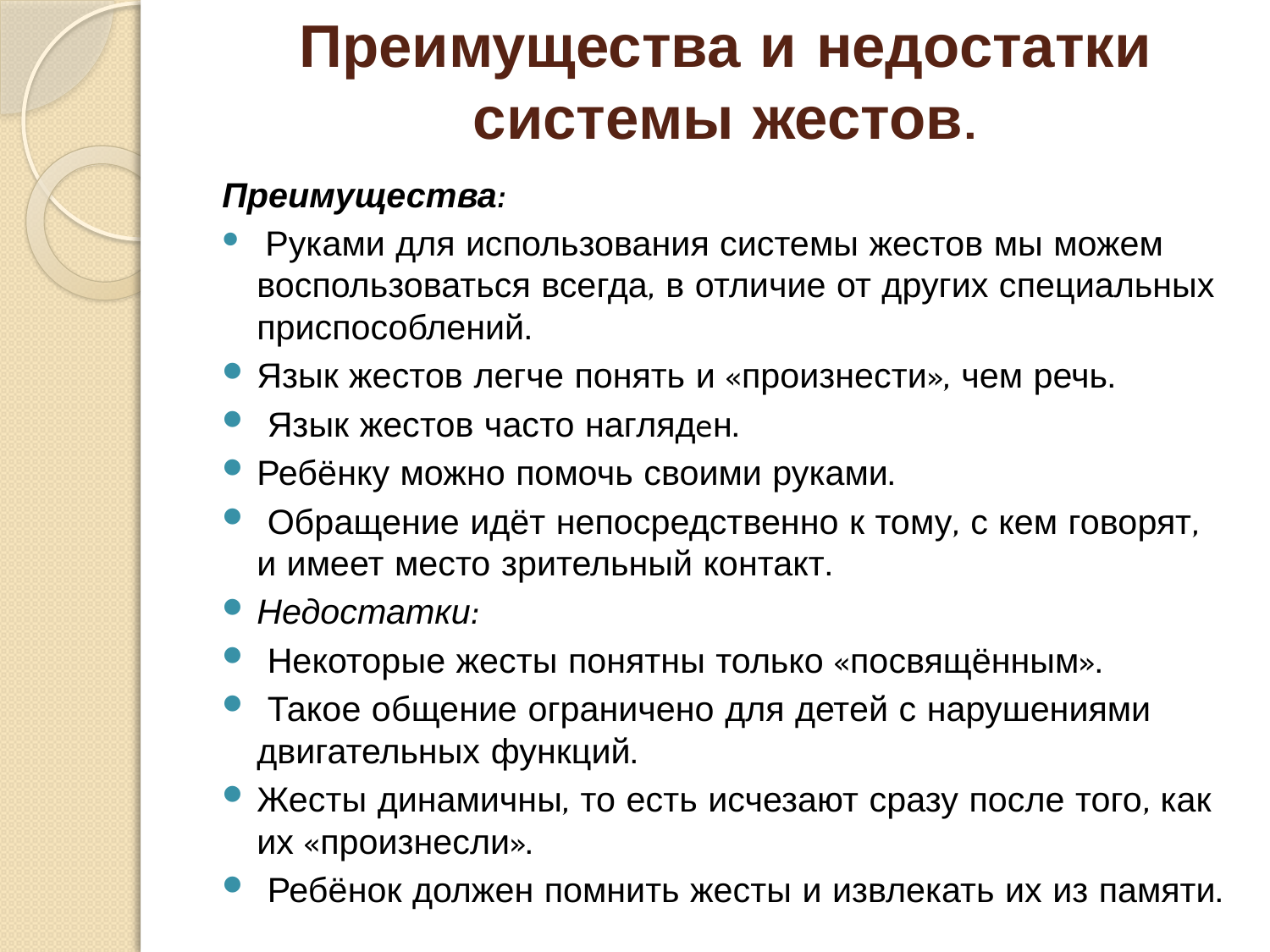

# Преимущества и недостатки системы жестов.
Преимущества:
 Руками для использования системы жестов мы можем воспользоваться всегда, в отличие от других специальных приспособлений.
Язык жестов легче понять и «произнести», чем речь.
 Язык жестов часто наглядeн.
Ребёнку можно помочь своими руками.
 Обращение идёт непосредственно к тому, с кем говорят, и имеет место зрительный контакт.
Недостатки:
 Некоторые жесты понятны только «посвящённым».
 Такое общение ограничено для детей с нарушениями двигательных функций.
Жесты динамичны, то есть исчезают сразу после того, как их «произнесли».
 Ребёнок должен помнить жесты и извлекать их из памяти.